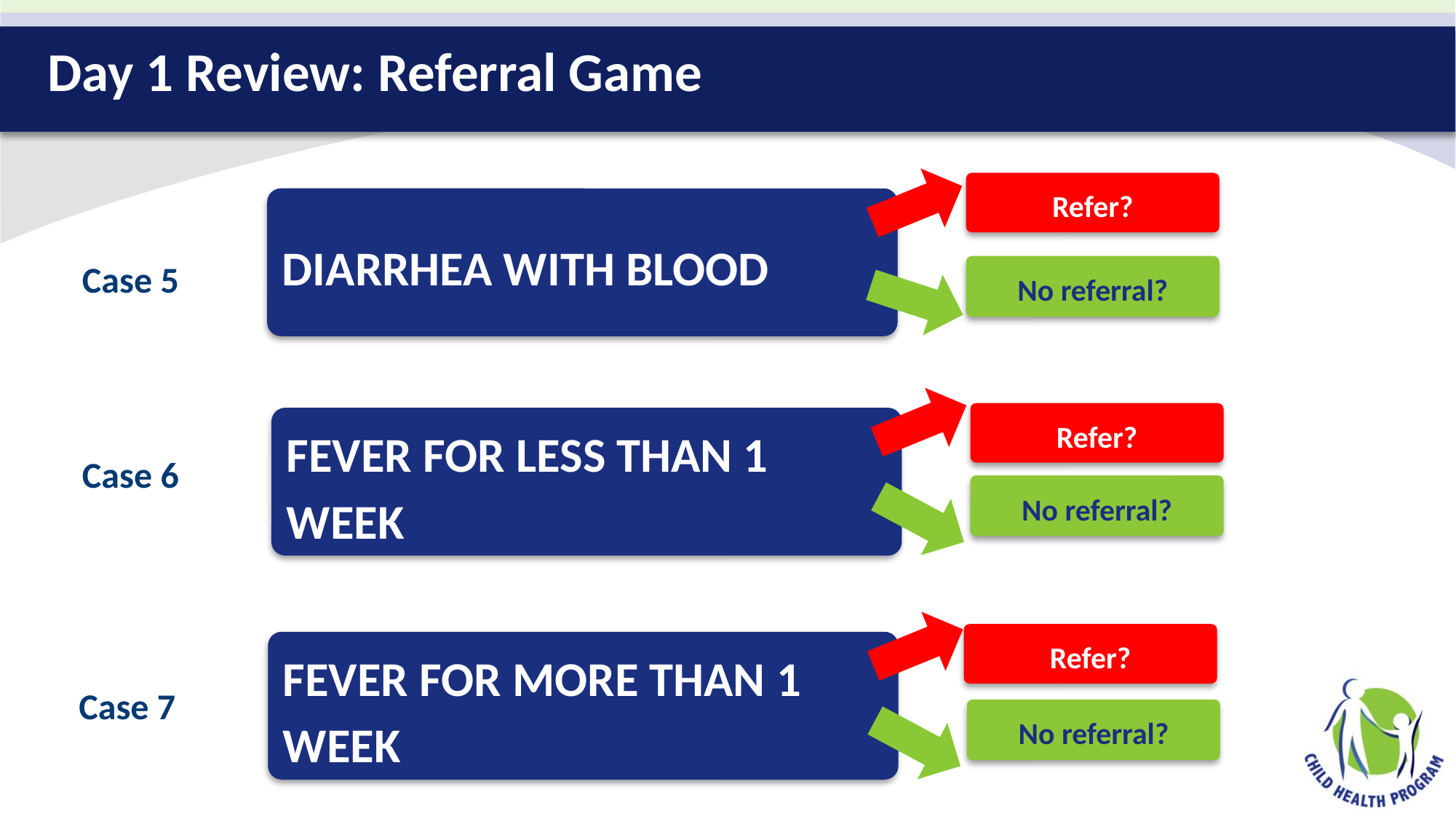

# Day 1 Review: Referral Game

Refer?

DIARRHEA WITH BLOOD
Case 5
No referral?

Refer?
FEVER FOR LESS THAN 1 WEEK
Case 6
No referral?

Refer?
FEVER FOR MORE THAN 1 WEEK
Case 7
No referral?